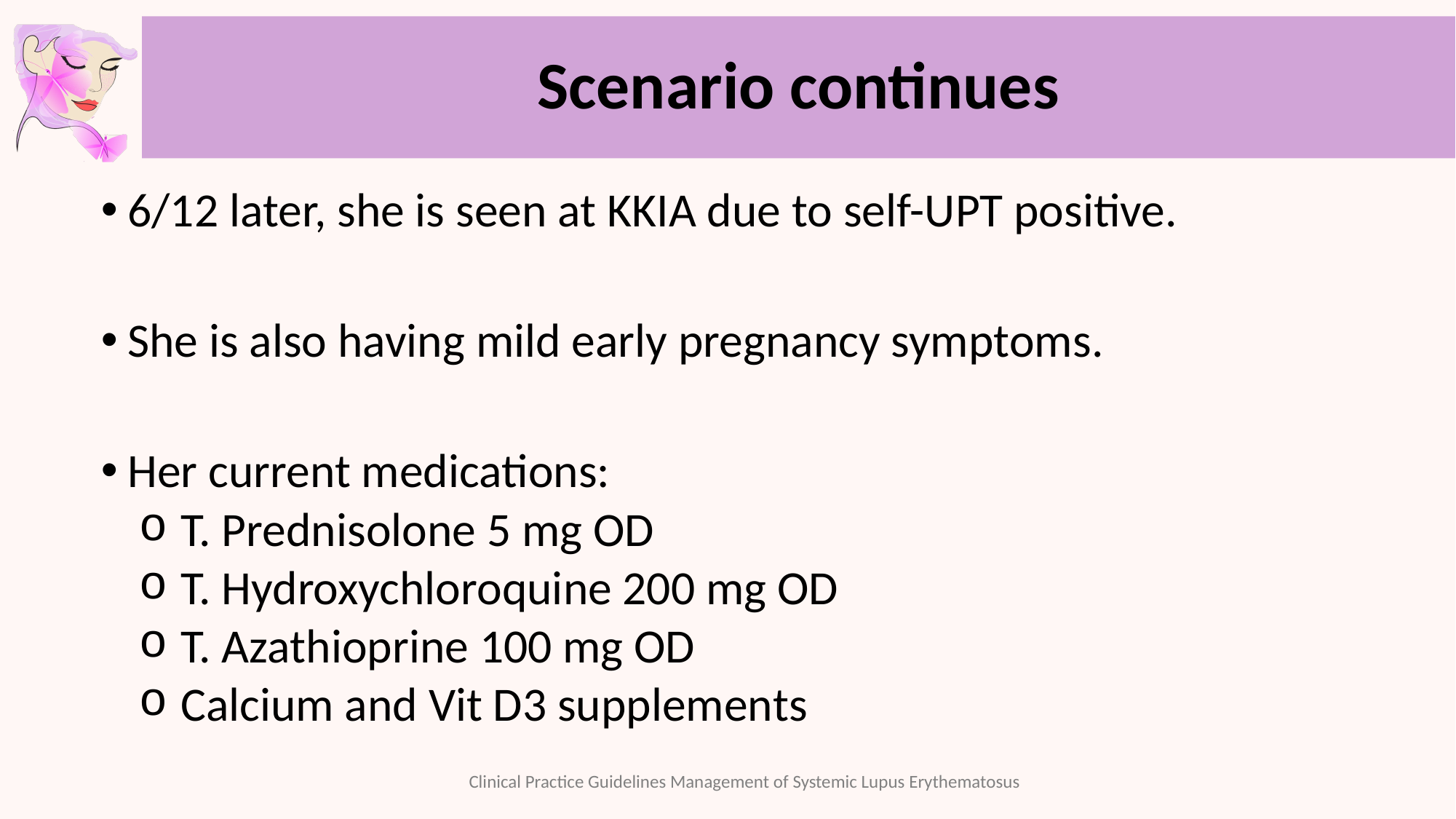

# Scenario continues
6/12 later, she is seen at KKIA due to self-UPT positive.

She is also having mild early pregnancy symptoms.

Her current medications:
T. Prednisolone 5 mg OD
T. Hydroxychloroquine 200 mg OD
T. Azathioprine 100 mg OD
Calcium and Vit D3 supplements